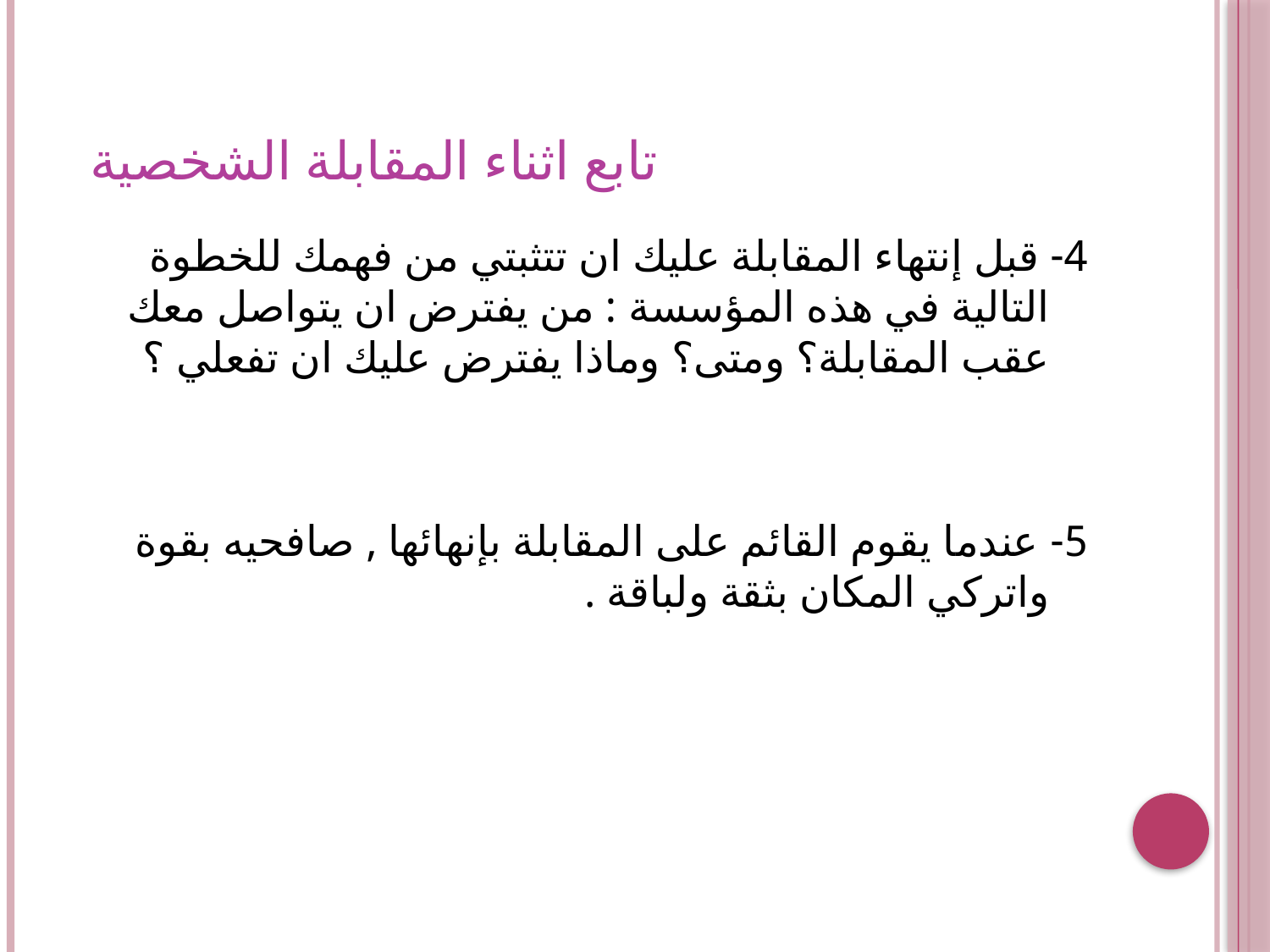

# تابع اثناء المقابلة الشخصية
4- قبل إنتهاء المقابلة عليك ان تتثبتي من فهمك للخطوة التالية في هذه المؤسسة : من يفترض ان يتواصل معك عقب المقابلة؟ ومتى؟ وماذا يفترض عليك ان تفعلي ؟

5- عندما يقوم القائم على المقابلة بإنهائها , صافحيه بقوة واتركي المكان بثقة ولباقة .